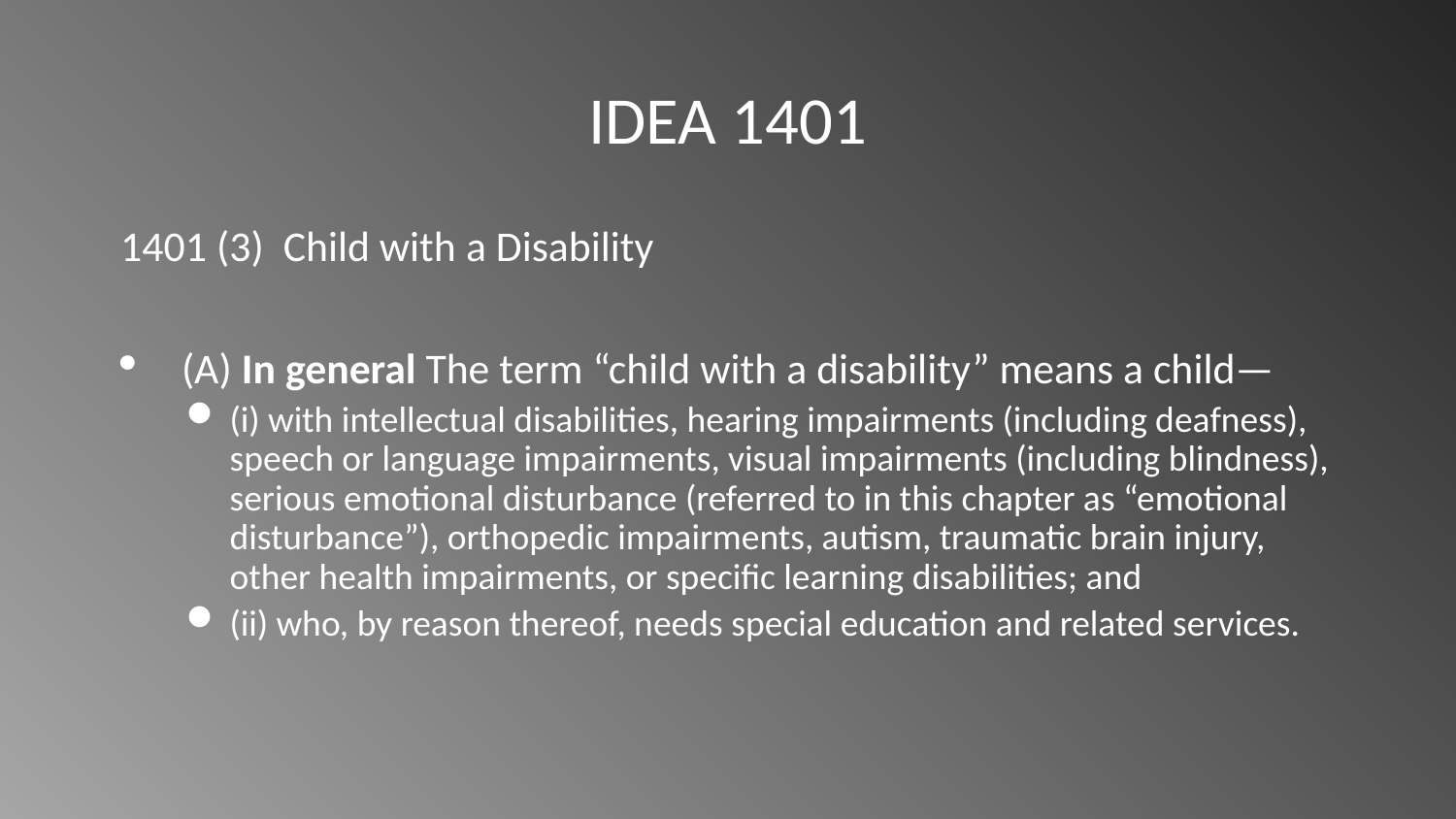

# IDEA 1401
1401 (3)  Child with a Disability

(A) In general The term “child with a disability” means a child—
(i) with intellectual disabilities, hearing impairments (including deafness), speech or language impairments, visual impairments (including blindness), serious emotional disturbance (referred to in this chapter as “emotional disturbance”), orthopedic impairments, autism, traumatic brain injury, other health impairments, or specific learning disabilities; and
(ii) who, by reason thereof, needs special education and related services.